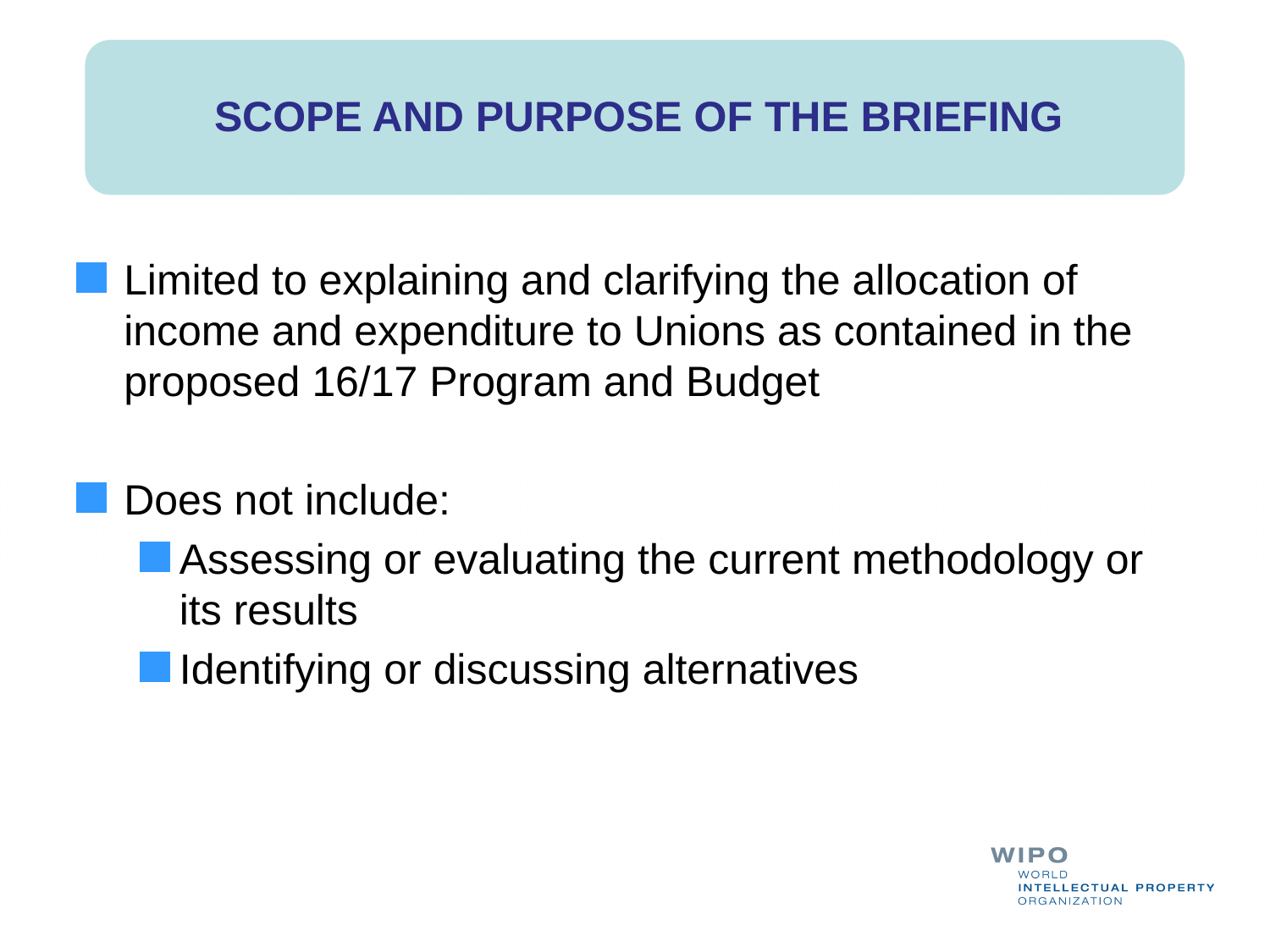

SCOPE AND PURPOSE OF THE BRIEFING
Limited to explaining and clarifying the allocation of income and expenditure to Unions as contained in the proposed 16/17 Program and Budget

Does not include:
Assessing or evaluating the current methodology or its results
Identifying or discussing alternatives